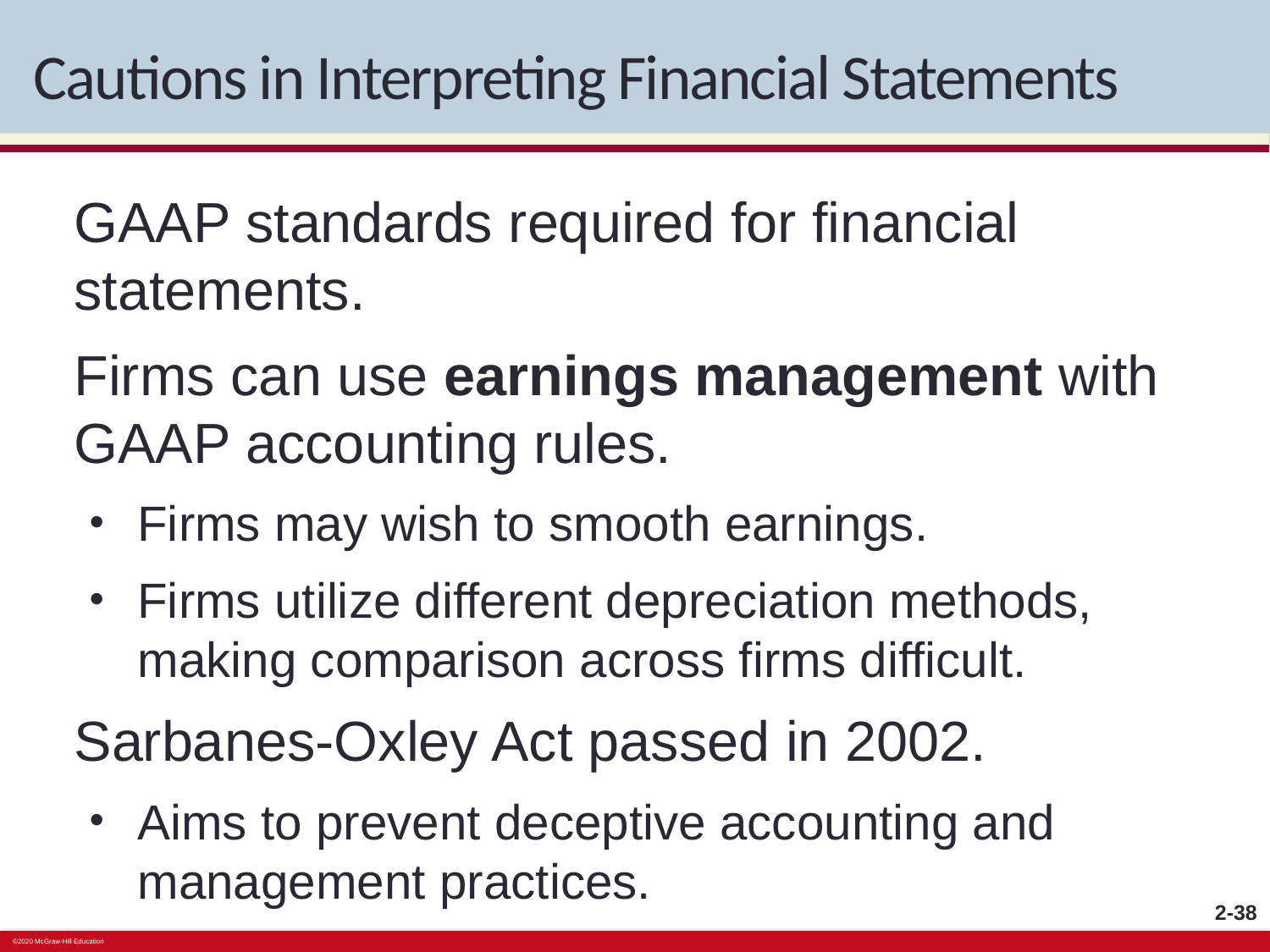

# Cautions in Interpreting Financial Statements
GAAP standards required for financial statements.
Firms can use earnings management with GAAP accounting rules.
Firms may wish to smooth earnings.
Firms utilize different depreciation methods, making comparison across firms difficult.
Sarbanes-Oxley Act passed in 2002.
Aims to prevent deceptive accounting and management practices.